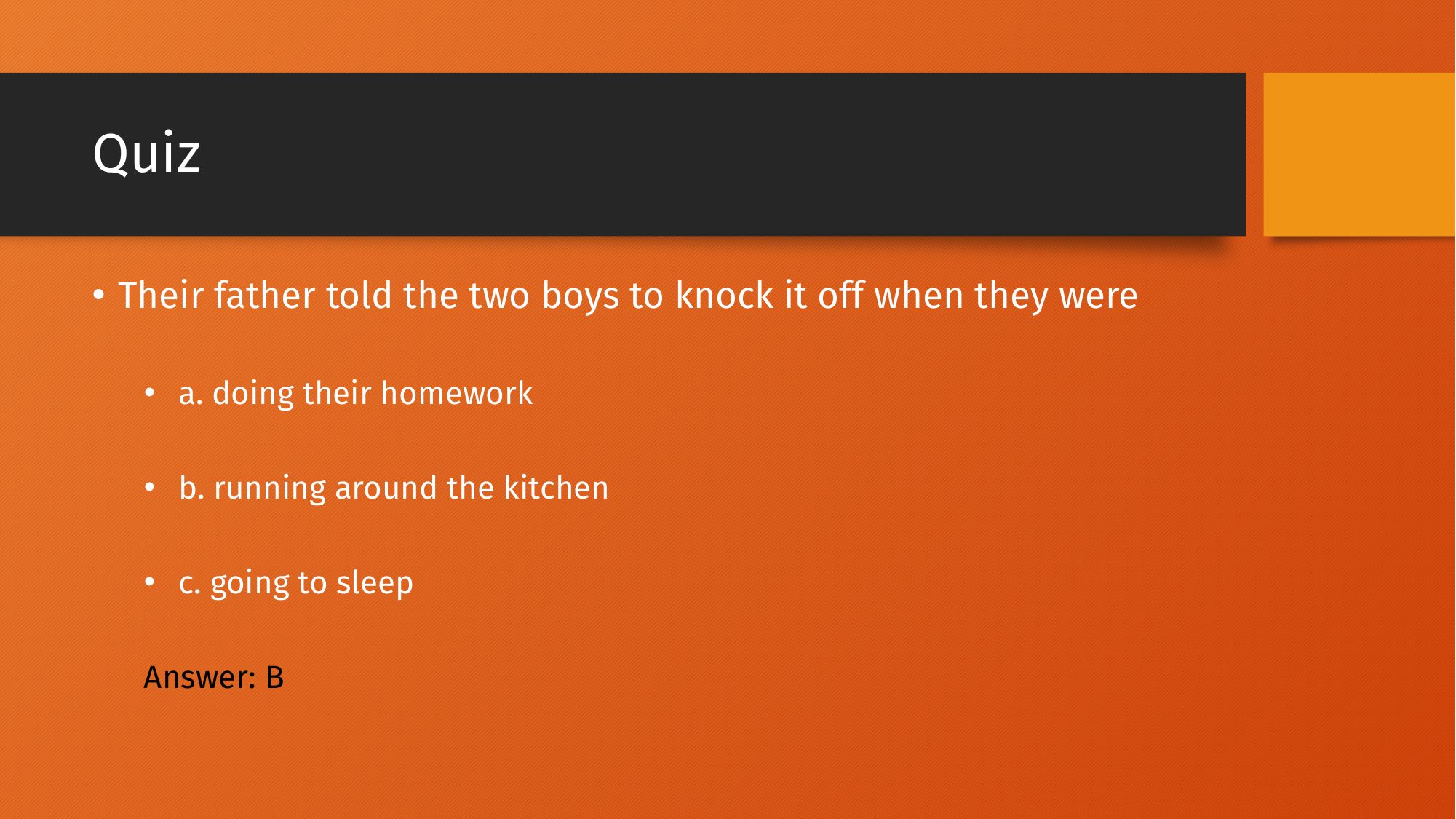

# Quiz

Their father told the two boys to knock it off when they were

 a. doing their homework

 b. running around the kitchen

 c. going to sleep

Answer: B